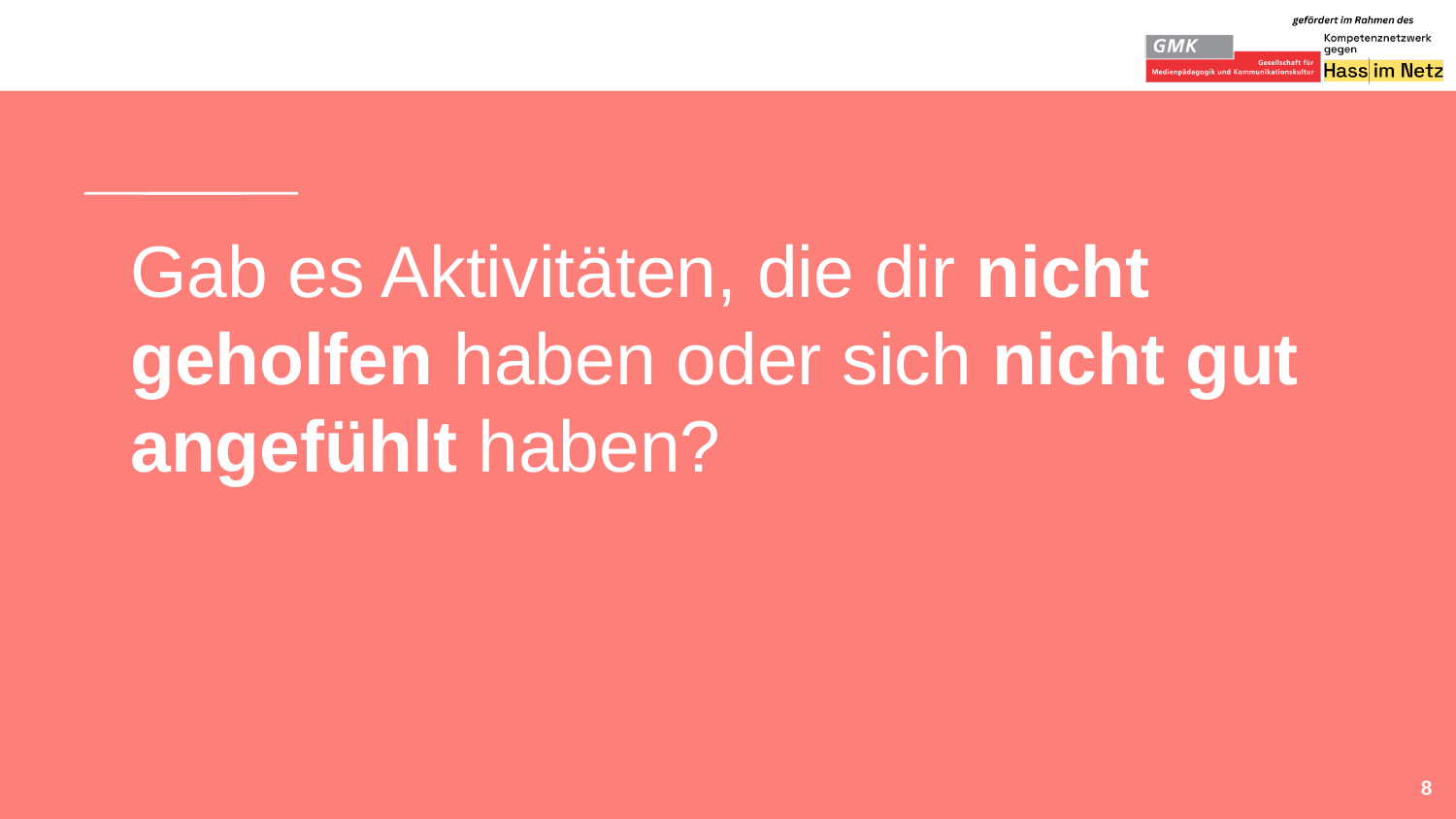

# Gab es Aktivitäten, die dir nicht geholfen haben oder sich nicht gut angefühlt haben?
8